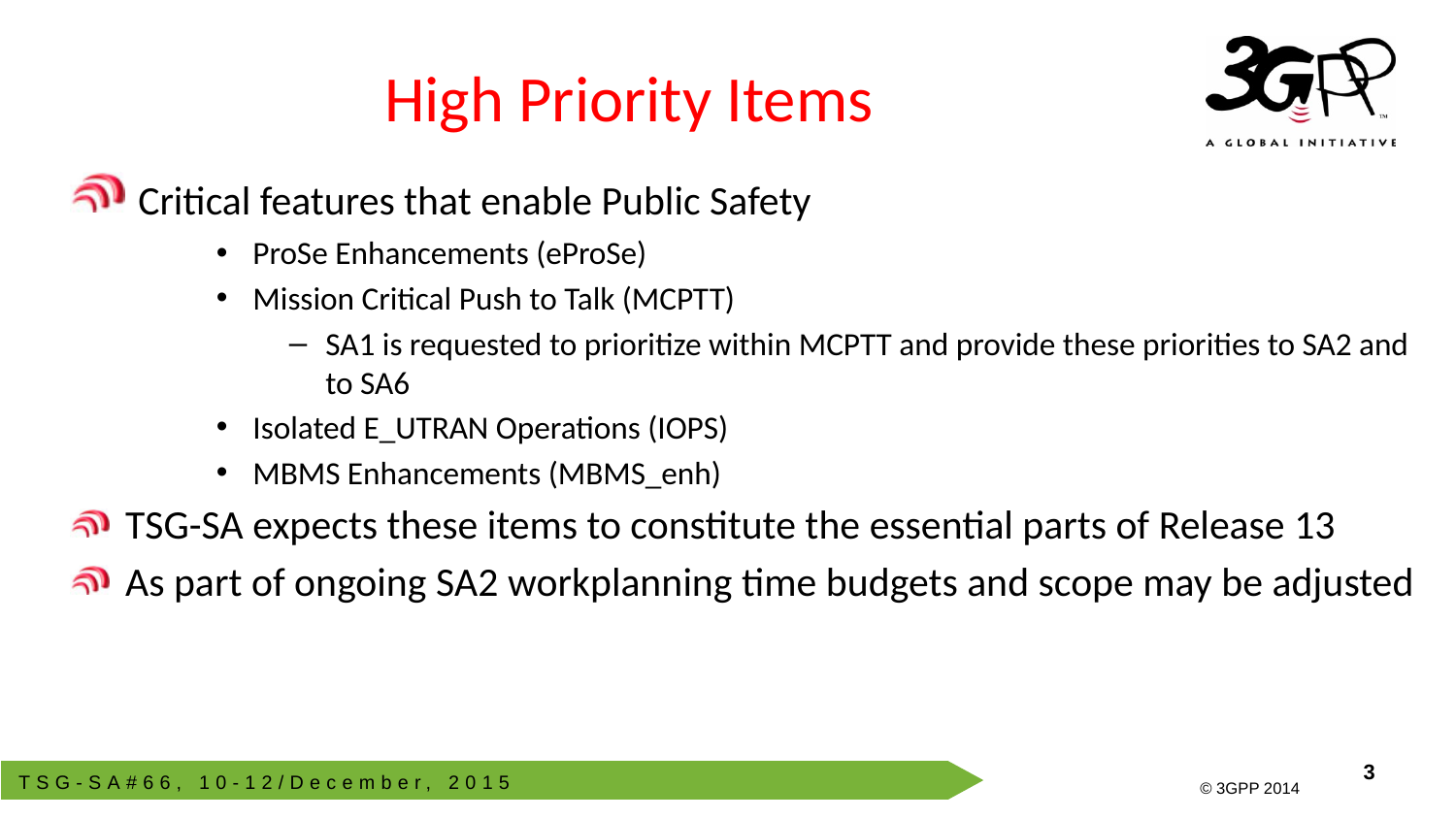

# High Priority Items
 Critical features that enable Public Safety
ProSe Enhancements (eProSe)
Mission Critical Push to Talk (MCPTT)
SA1 is requested to prioritize within MCPTT and provide these priorities to SA2 and to SA6
Isolated E_UTRAN Operations (IOPS)
MBMS Enhancements (MBMS_enh)
TSG-SA expects these items to constitute the essential parts of Release 13
As part of ongoing SA2 workplanning time budgets and scope may be adjusted